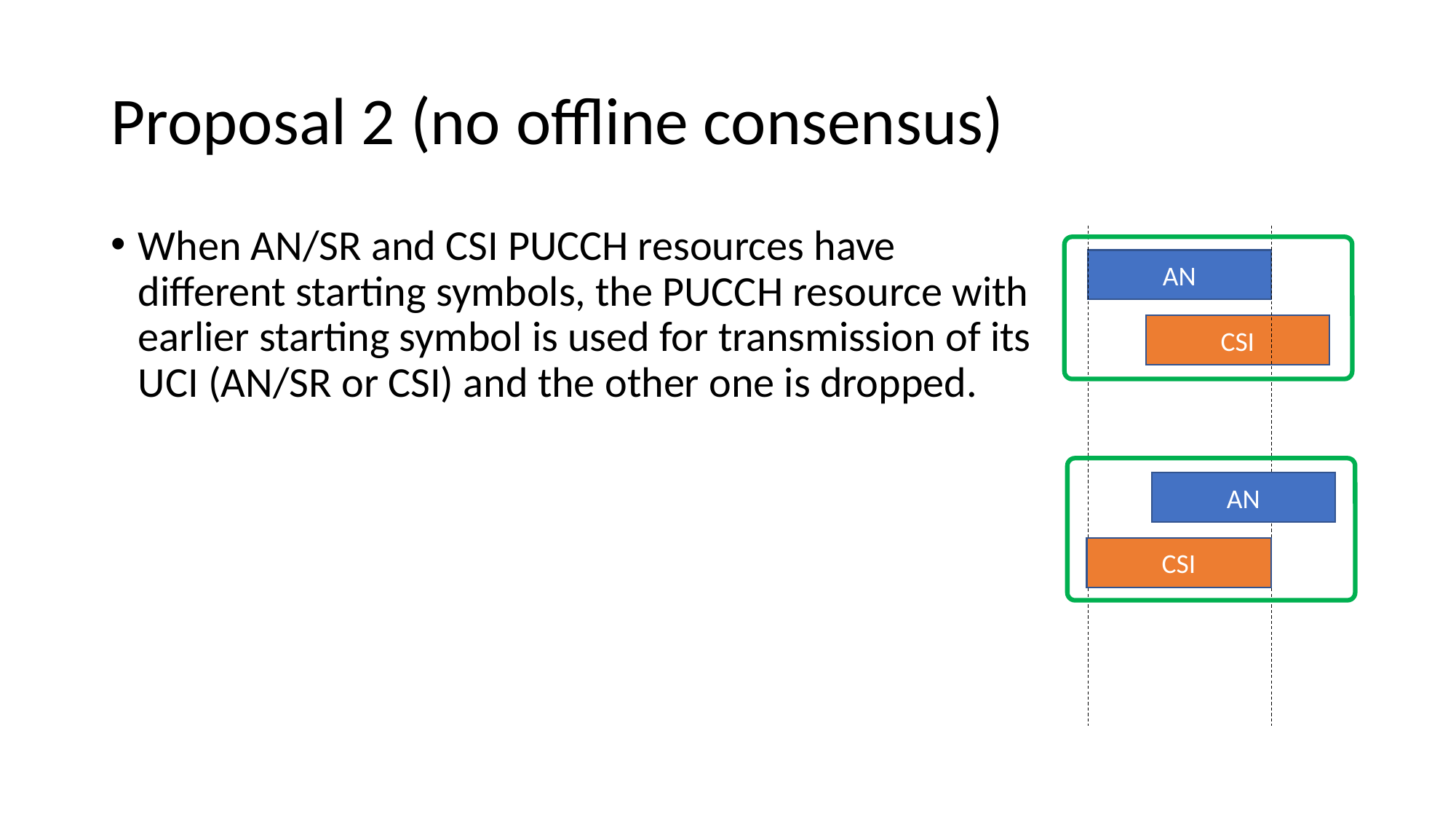

# Proposal 2 (no offline consensus)
When AN/SR and CSI PUCCH resources have different starting symbols, the PUCCH resource with earlier starting symbol is used for transmission of its UCI (AN/SR or CSI) and the other one is dropped.

AN
CSI

AN
CSI